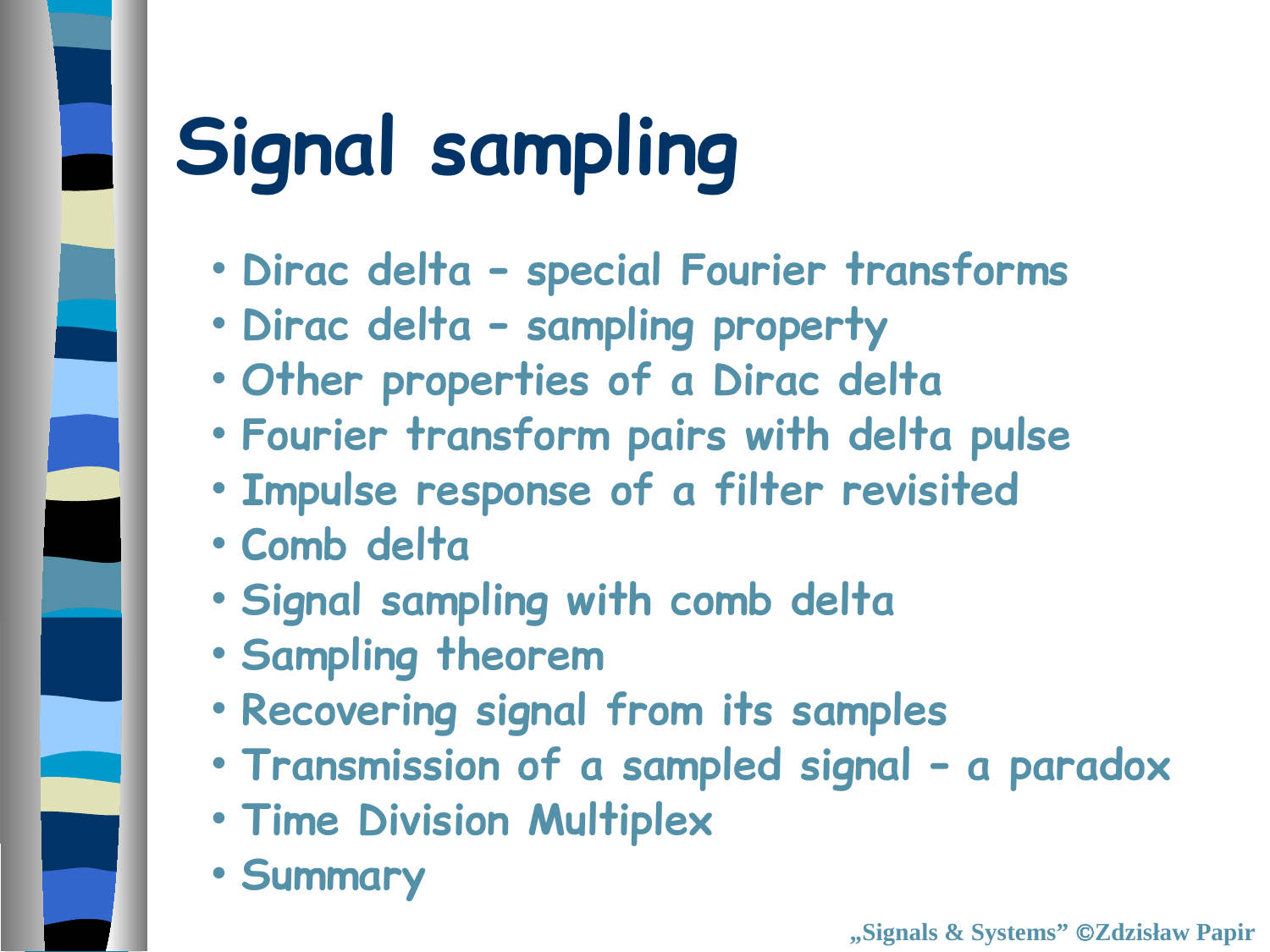

# Signal sampling
Dirac delta – special Fourier transforms
Dirac delta – sampling property
Other properties of a Dirac delta
Fourier transform pairs with delta pulse
Impulse response of a filter revisited
Comb delta
Signal sampling with comb delta
Sampling theorem
Recovering signal from its samples
Transmission of a sampled signal – a paradox
Time Division Multiplex
Summary
„Signals & Systems” ©Zdzisław Papir